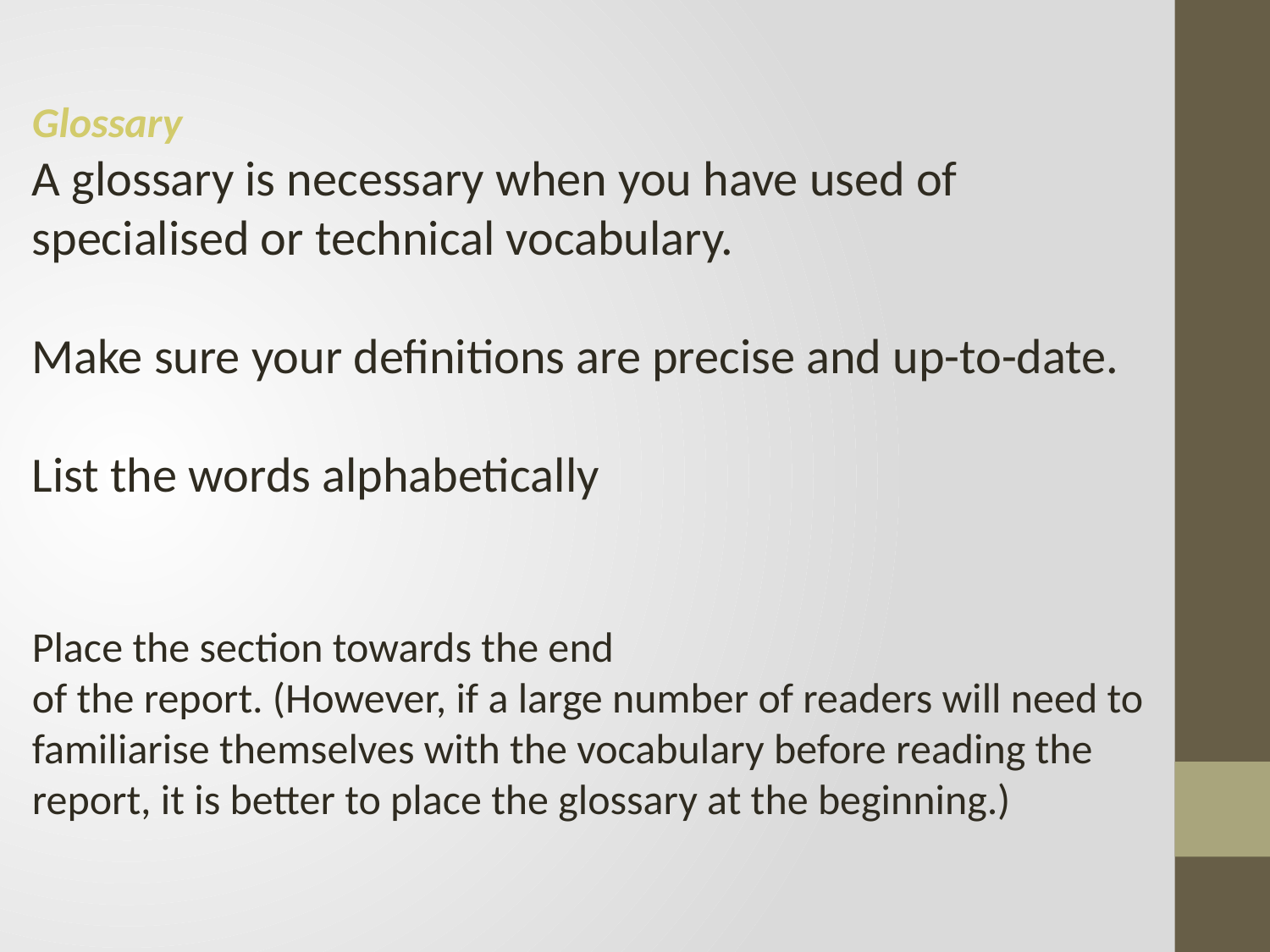

Glossary
A glossary is necessary when you have used of specialised or technical vocabulary.

Make sure your definitions are precise and up-to-date.

List the words alphabetically

Place the section towards the end
of the report. (However, if a large number of readers will need to
familiarise themselves with the vocabulary before reading the report, it is better to place the glossary at the beginning.)